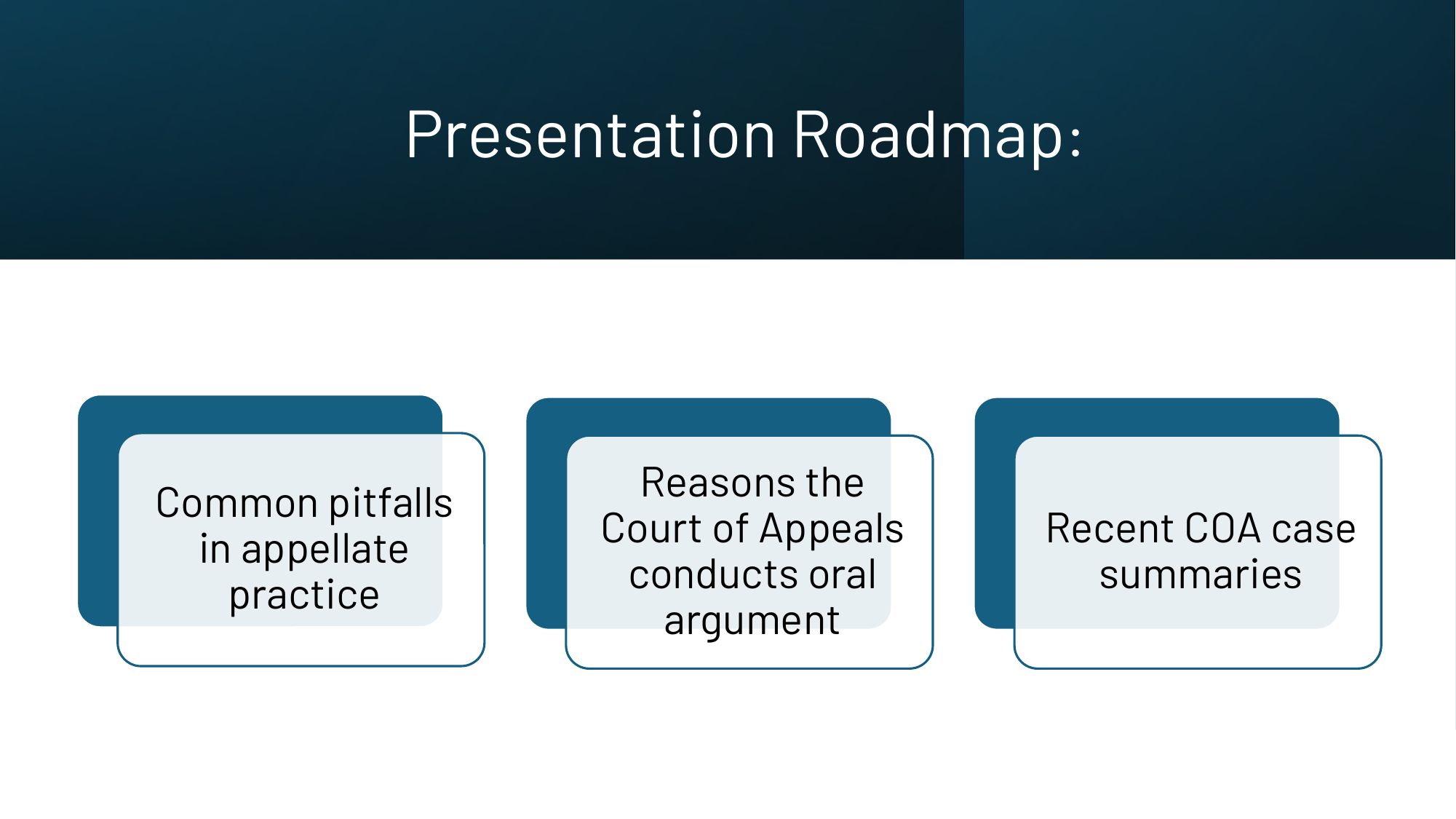

# Presentation Roadmap:
Common pitfalls in appellate practice
Reasons the Court of Appeals conducts oral argument
Recent COA case summaries